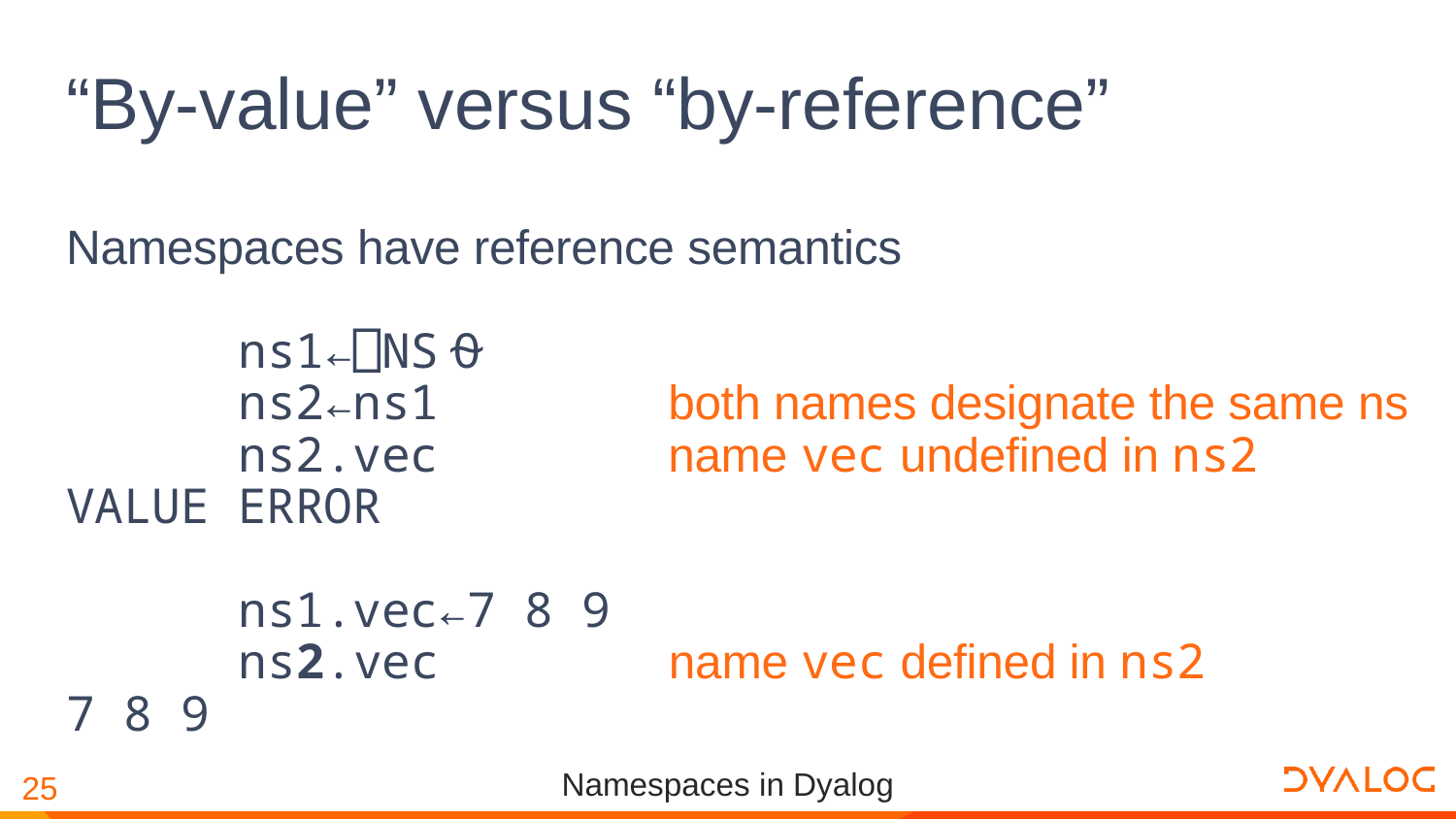

# “By-value” versus “by-reference”
Namespaces have reference semantics

      ns1←⎕NS⍬
      ns2←ns1        both names designate the same ns
      ns2.vec        name vec undefined in ns2
VALUE ERROR

      ns1.vec←7 8 9
      ns2.vec        name vec defined in ns2
7 8 9